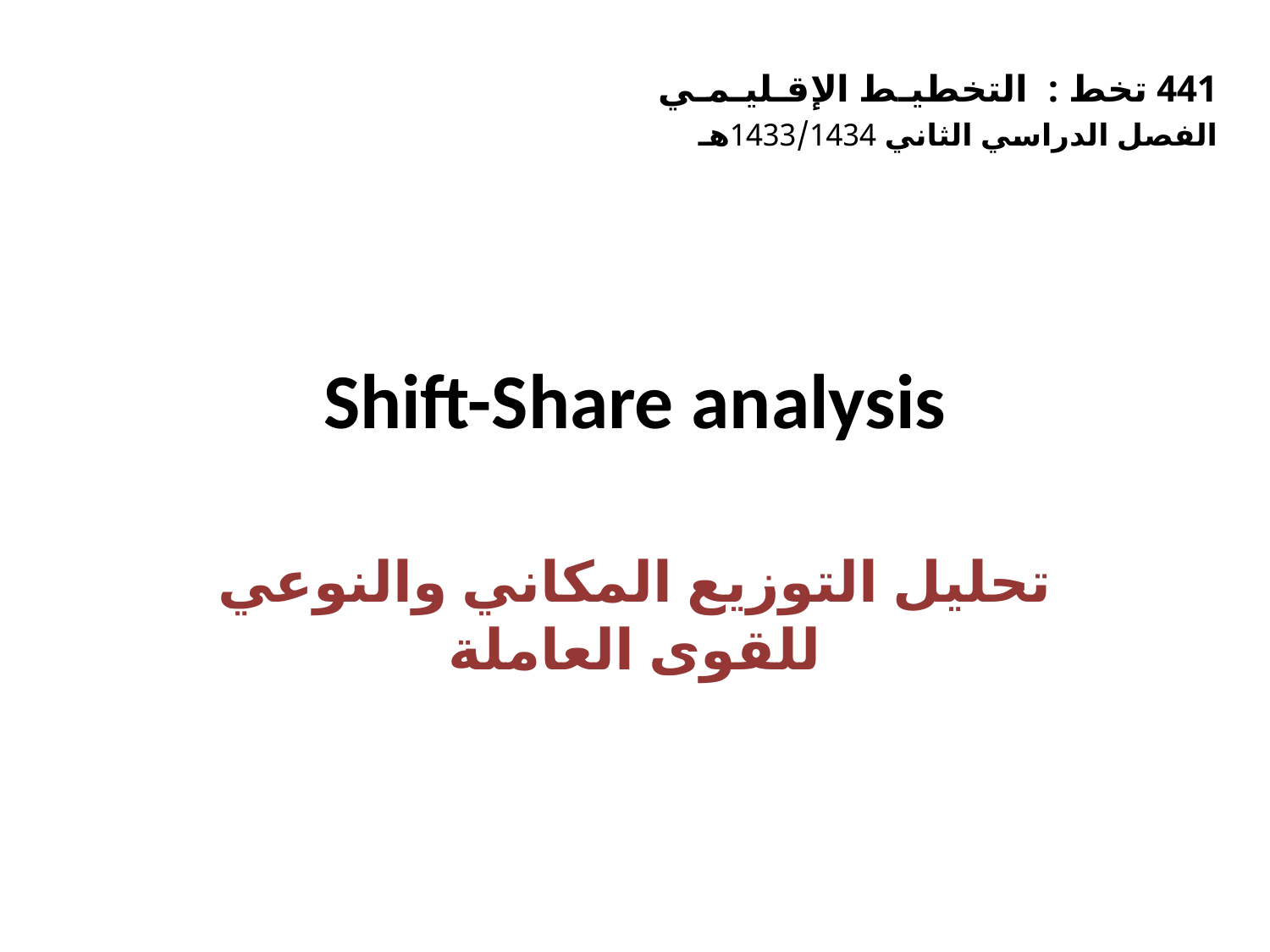

441 تخط :  التخطيـط الإقـليـمـي
الفصل الدراسي الثاني 1433/1434هـ
# Shift-Share analysis
تحليل التوزيع المكاني والنوعي للقوى العاملة